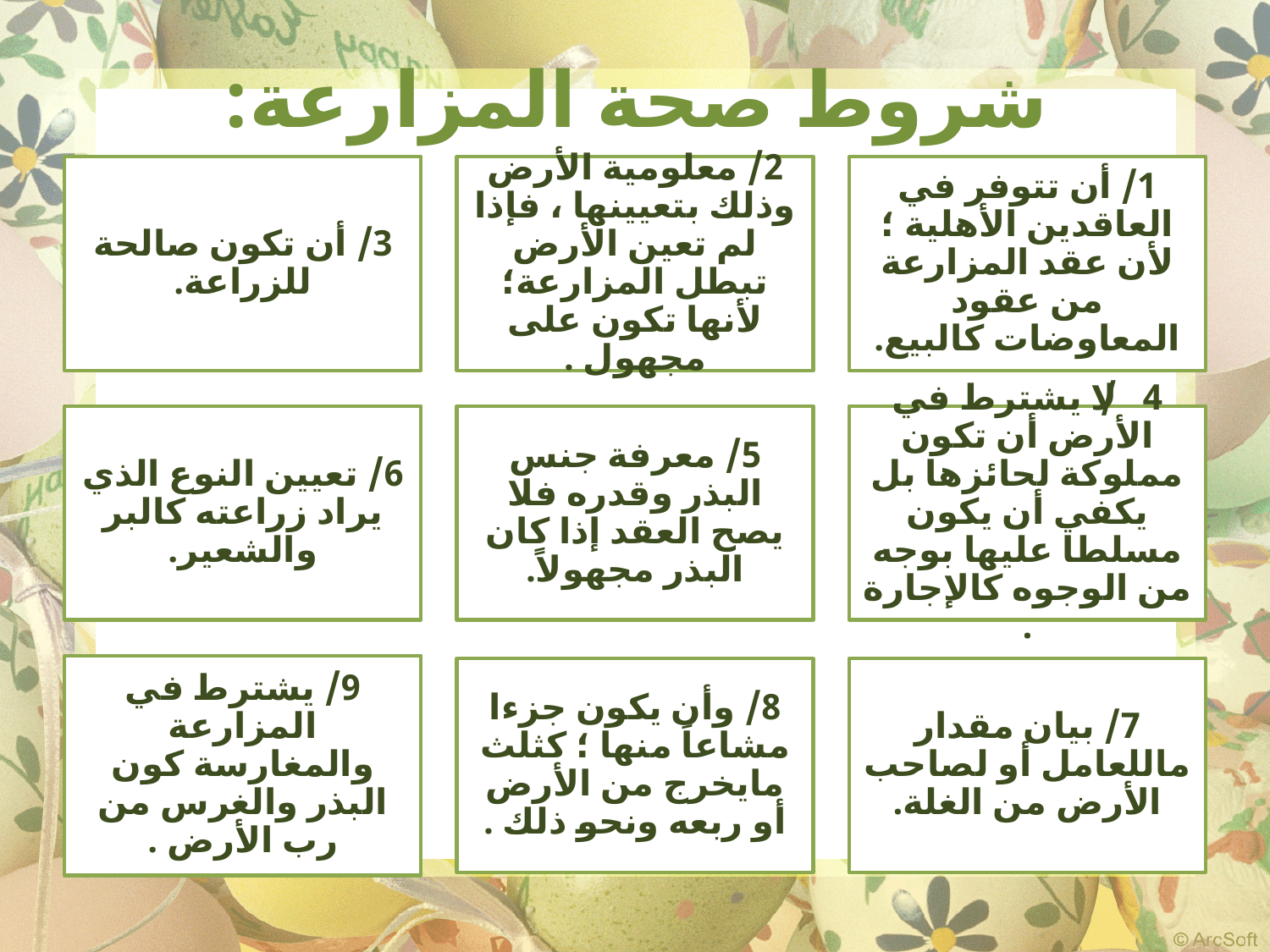

# شروط صحة المزارعة:
3/ أن تكون صالحة للزراعة.
2/ معلومية الأرض وذلك بتعيينها ، فإذا لم تعين الأرض تبطل المزارعة؛لأنها تكون على مجهول .
1/ أن تتوفر في العاقدين الأهلية ؛لأن عقد المزارعة من عقود المعاوضات كالبيع.
6/ تعيين النوع الذي يراد زراعته كالبر والشعير.
5/ معرفة جنس البذر وقدره فلا يصح العقد إذا كان البذر مجهولاً.
4/ لا يشترط في الأرض أن تكون مملوكة لحائزها بل يكفي أن يكون مسلطا عليها بوجه من الوجوه كالإجارة .
9/ يشترط في المزارعة والمغارسة كون البذر والغرس من رب الأرض .
8/ وأن يكون جزءا مشاعاً منها ؛ كثلث مايخرج من الأرض أو ربعه ونحو ذلك .
7/ بيان مقدار ماللعامل أو لصاحب الأرض من الغلة.